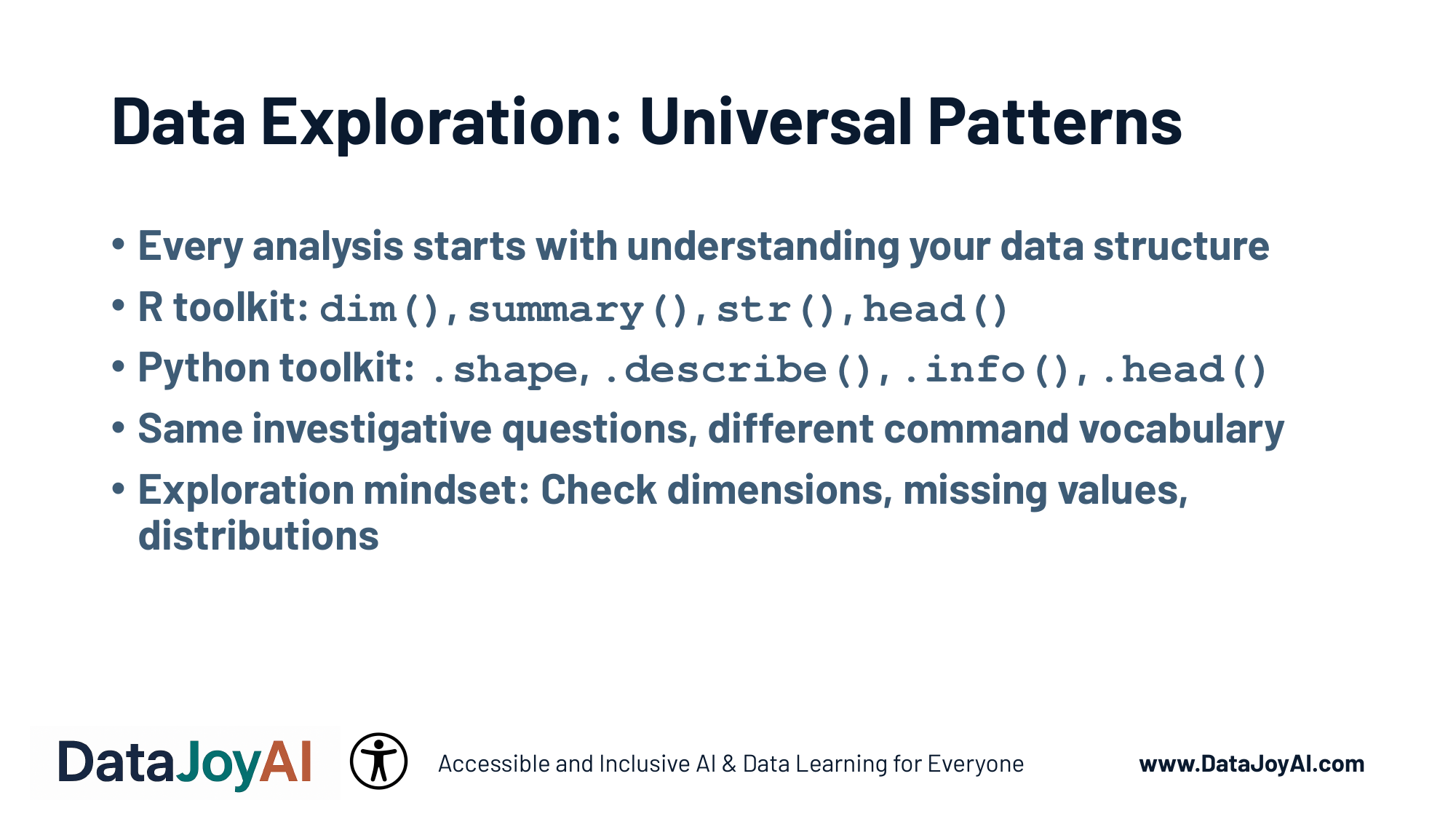

# Data Exploration: Universal Patterns
Every analysis starts with understanding your data structure
R toolkit: dim(), summary(), str(), head()
Python toolkit: .shape, .describe(), .info(), .head()
Same investigative questions, different command vocabulary
Exploration mindset: Check dimensions, missing values, distributions